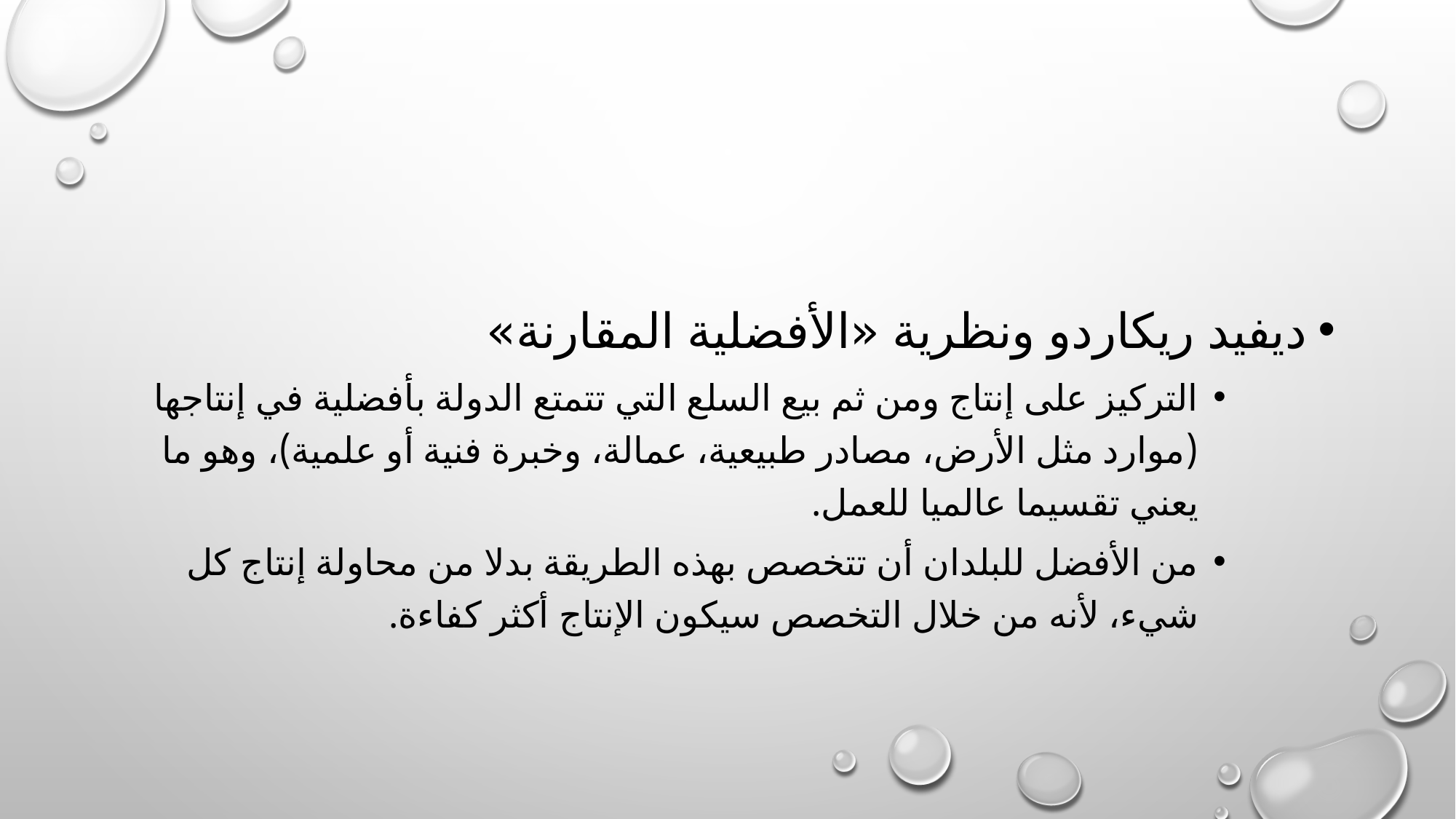

ديفيد ريكاردو ونظرية «الأفضلية المقارنة»
التركيز على إنتاج ومن ثم بيع السلع التي تتمتع الدولة بأفضلية في إنتاجها (موارد مثل الأرض، مصادر طبيعية، عمالة، وخبرة فنية أو علمية)، وهو ما يعني تقسيما عالميا للعمل.
من الأفضل للبلدان أن تتخصص بهذه الطريقة بدلا من محاولة إنتاج كل شيء، لأنه من خلال التخصص سيكون الإنتاج أكثر كفاءة.